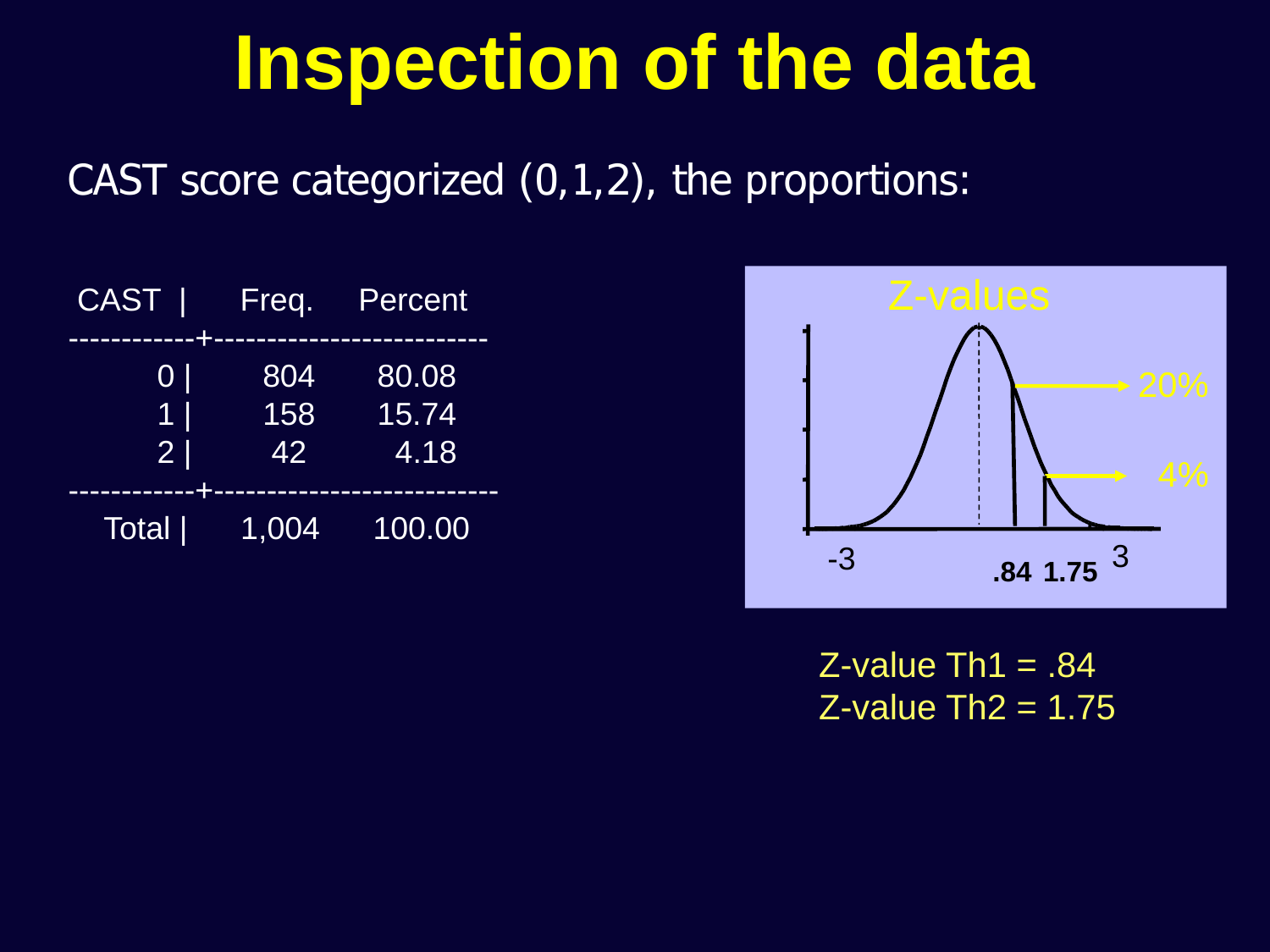

# Inspection of the data
CAST score categorized (0,1,2), the proportions:

 CAST  |      Freq.     Percent
------------+--------------------------
          0 |        804       80.08
          1 |        158       15.74
          2 |         42          4.18
------------+---------------------------
    Total |      1,004      100.00
Z-values

20%

4%

3
-3
.84
1.75
Z-value Th1 = .84
Z-value Th2 = 1.75